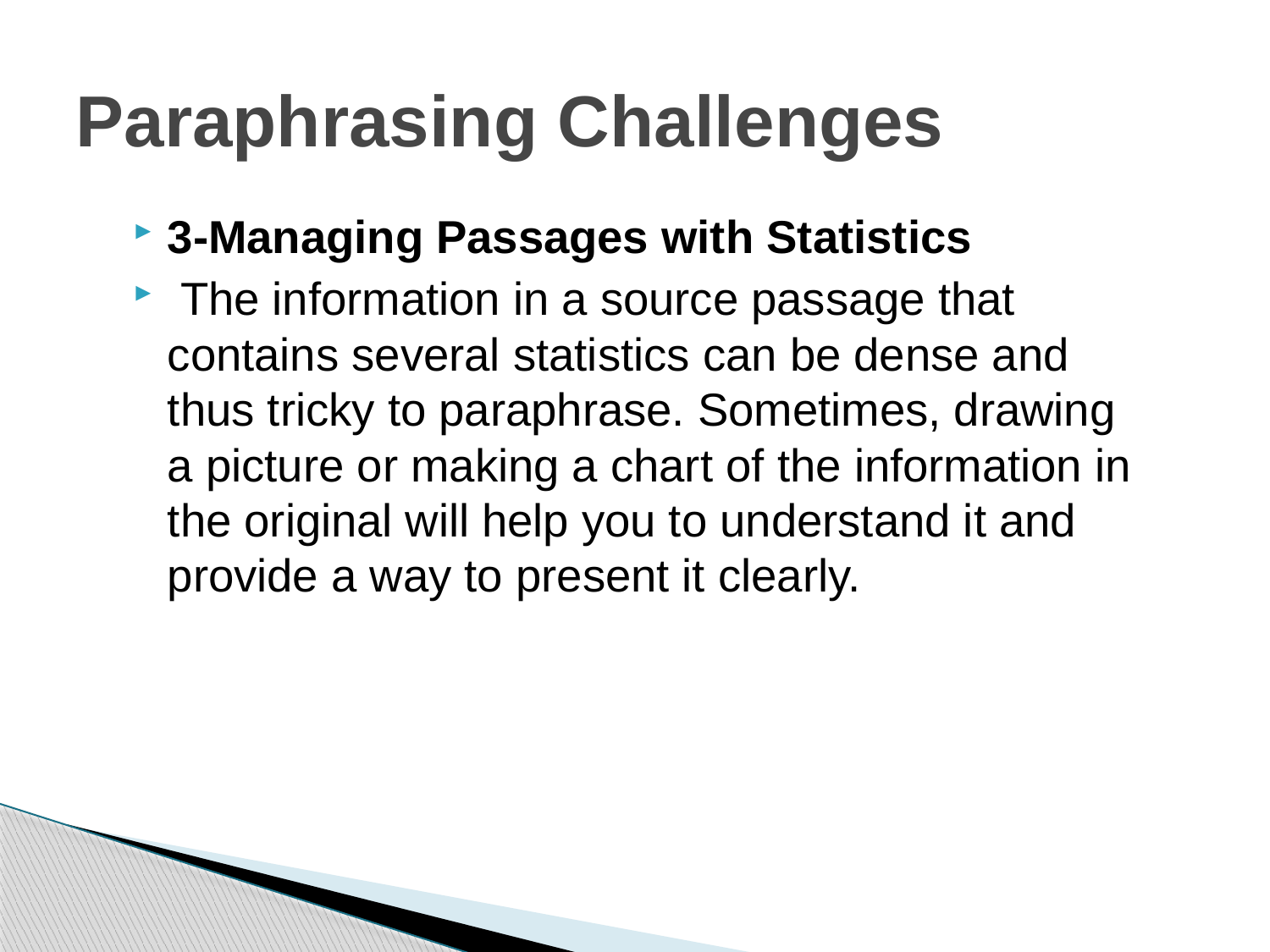

# Paraphrasing Challenges
3-Managing Passages with Statistics
 The information in a source passage that contains several statistics can be dense and thus tricky to paraphrase. Sometimes, drawing a picture or making a chart of the information in the original will help you to understand it and provide a way to present it clearly.